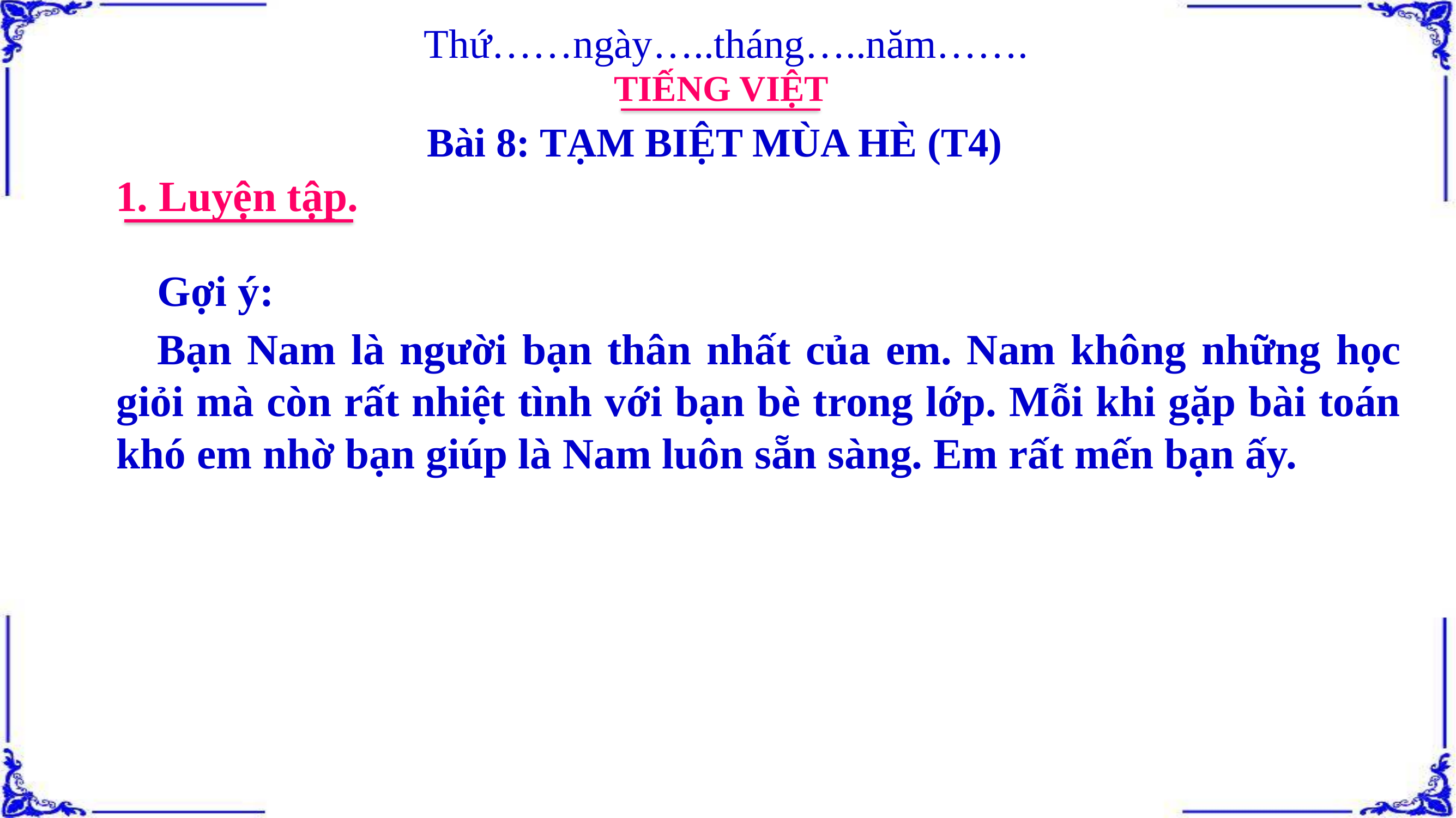

Thứ……ngày…..tháng…..năm…….
TIẾNG VIỆT
Bài 8: TẠM BIỆT MÙA HÈ (T4)
1. Luyện tập.
Gợi ý:
Bạn Nam là người bạn thân nhất của em. Nam không những học giỏi mà còn rất nhiệt tình với bạn bè trong lớp. Mỗi khi gặp bài toán khó em nhờ bạn giúp là Nam luôn sẵn sàng. Em rất mến bạn ấy.